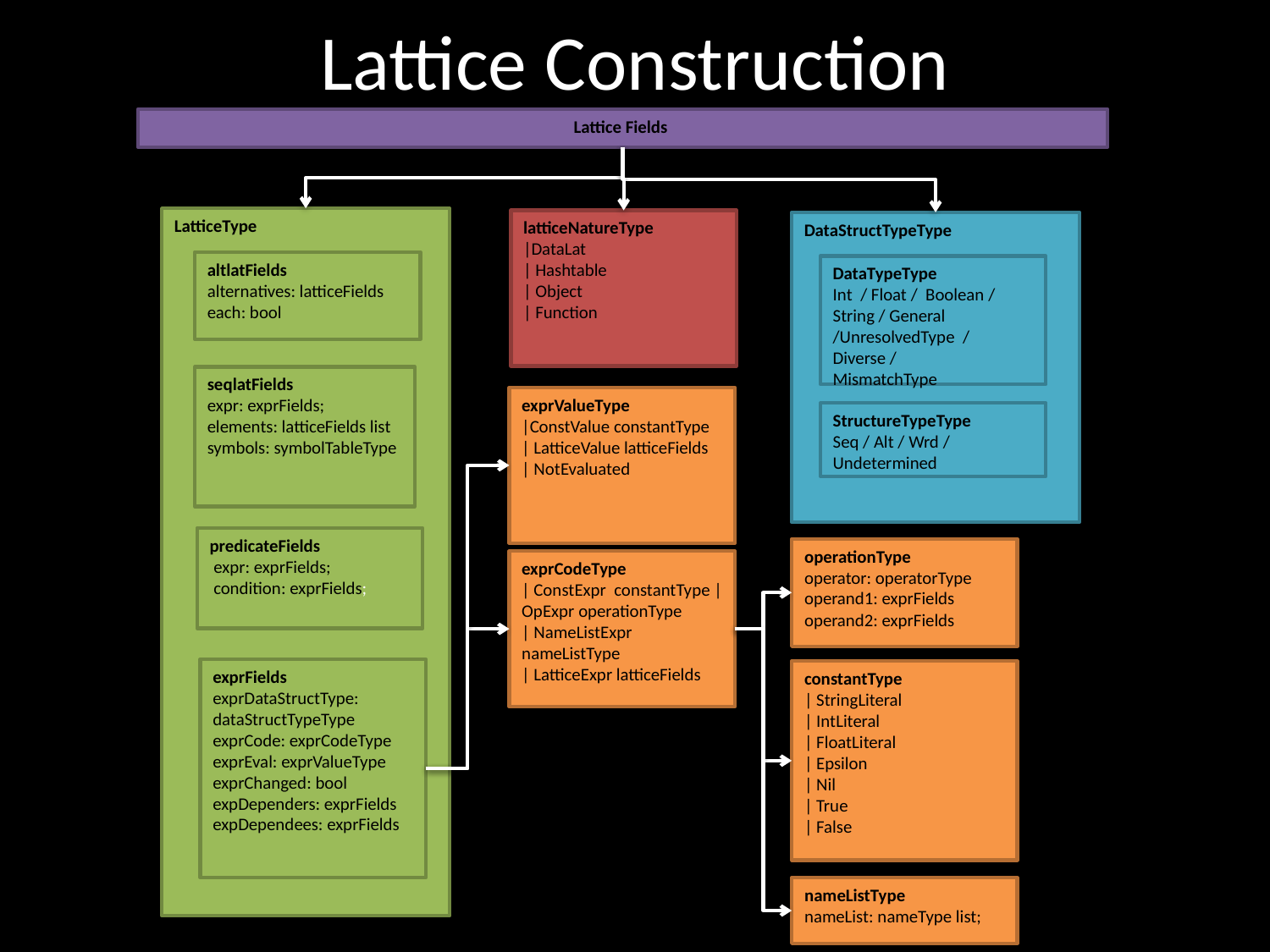

# Lattice Construction
Lattice Fields
LatticeType
altlatFields
alternatives: latticeFields
each: bool
seqlatFields
expr: exprFields;
elements: latticeFields list symbols: symbolTableType
predicateFields
 expr: exprFields;
 condition: exprFields;
exprFields
exprDataStructType: dataStructTypeType
exprCode: exprCodeType exprEval: exprValueType exprChanged: bool
expDependers: exprFields
expDependees: exprFields
latticeNatureType
|DataLat
| Hashtable
| Object
| Function
DataStructTypeType

DataTypeType
Int  / Float /  Boolean /
String / General /UnresolvedType  / Diverse /
MismatchType
StructureTypeType
Seq / Alt / Wrd / Undetermined
exprValueType
|ConstValue constantType
| LatticeValue latticeFields
| NotEvaluated

operationType
operator: operatorType
operand1: exprFields
operand2: exprFields
exprCodeType
| ConstExpr  constantType | OpExpr operationType
| NameListExpr nameListType
| LatticeExpr latticeFields
constantType
| StringLiteral
| IntLiteral
| FloatLiteral
| Epsilon
| Nil
| True
| False
nameListType
nameList: nameType list;